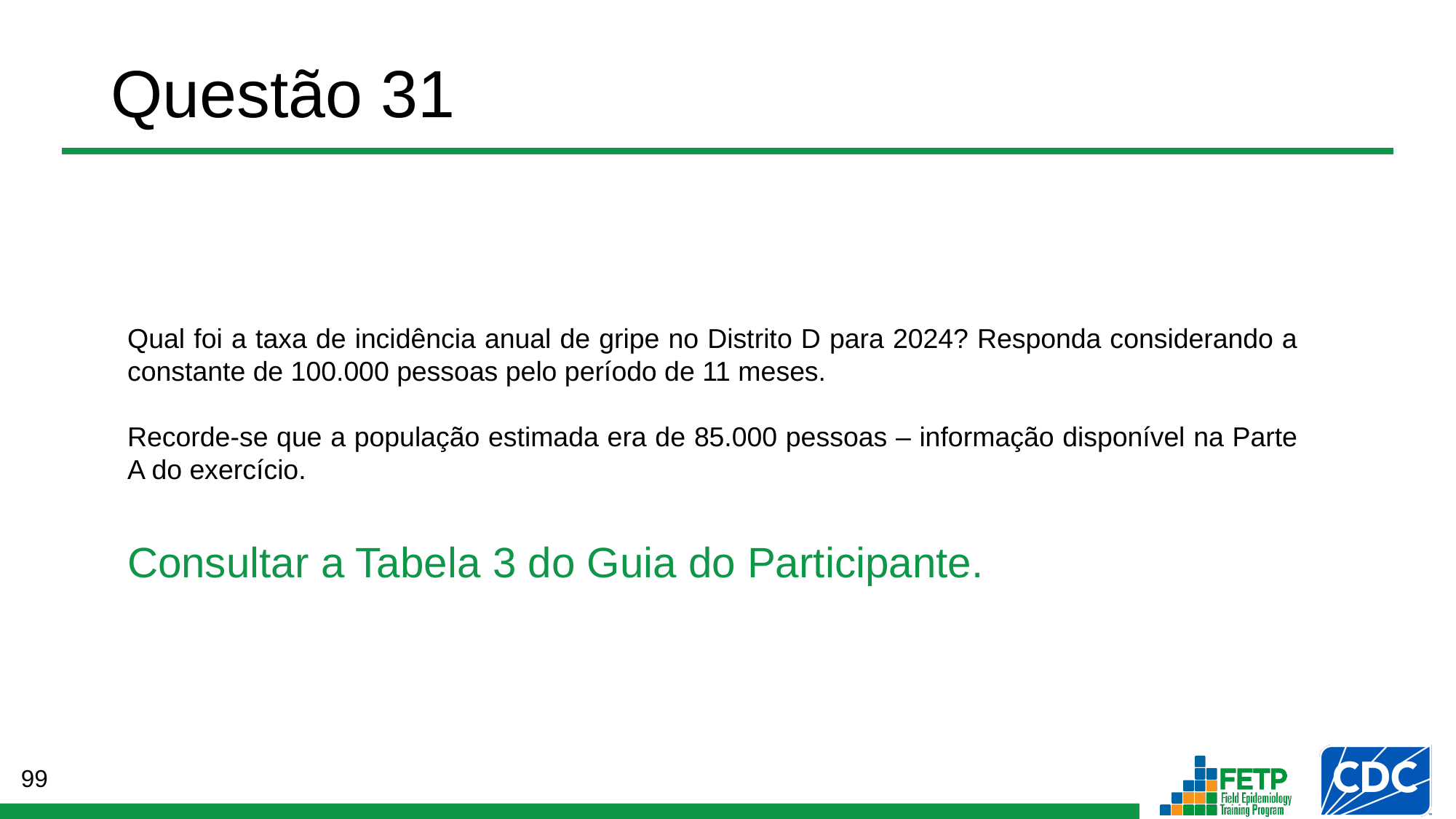

# Questão 31
Qual foi a taxa de incidência anual de gripe no Distrito D para 2024? Responda considerando a constante de 100.000 pessoas pelo período de 11 meses.

Recorde-se que a população estimada era de 85.000 pessoas – informação disponível na Parte A do exercício.

Consultar a Tabela 3 do Guia do Participante.